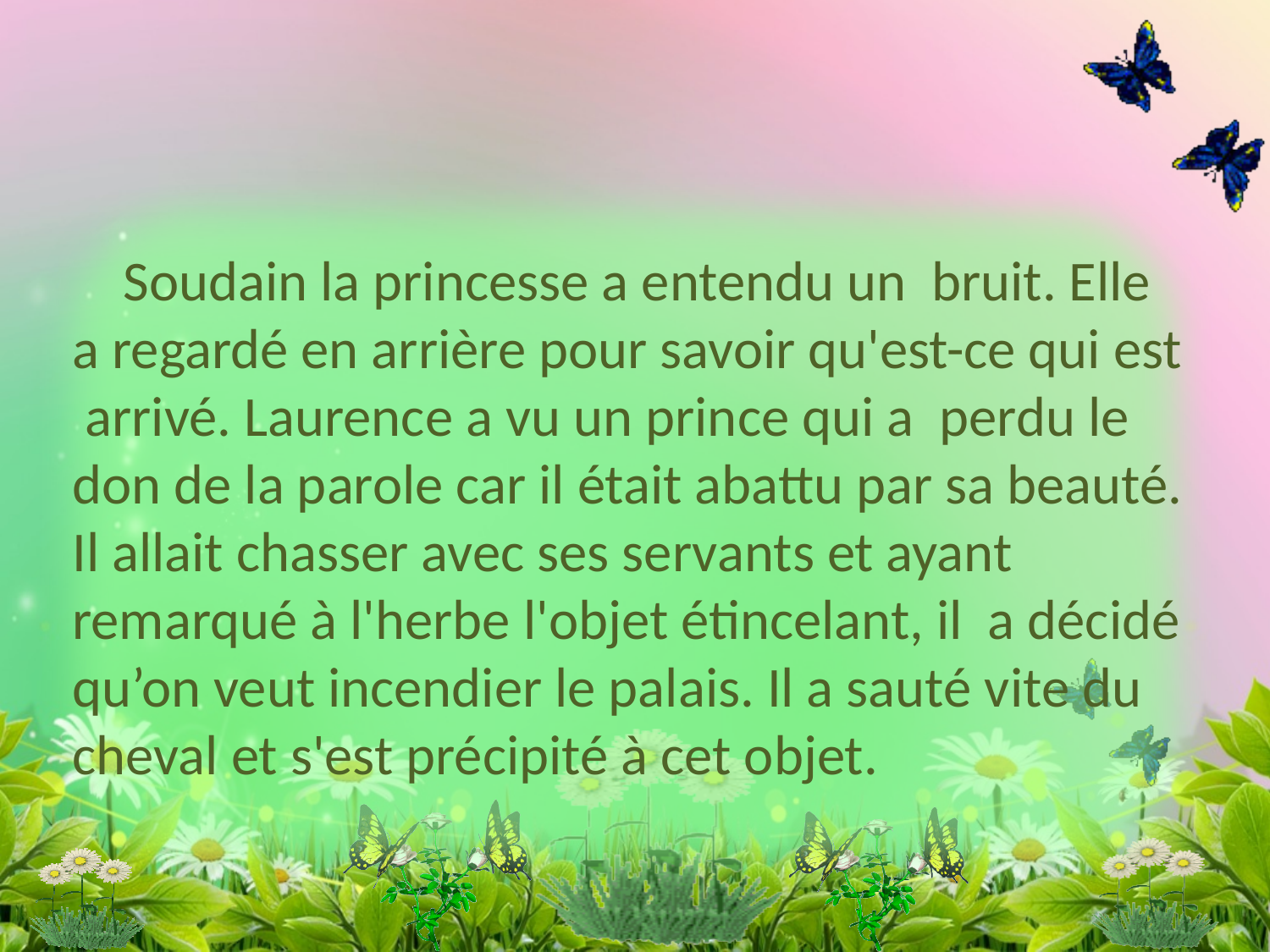

Soudain la princesse a entendu un  bruit. Elle a regardé en arrière pour savoir qu'est-ce qui est  arrivé. Laurence a vu un prince qui a  perdu le don de la parole car il était abattu par sa beauté. Il allait chasser avec ses servants et ayant remarqué à l'herbe l'objet étincelant, il  a décidé qu’on veut incendier le palais. Il a sauté vite du cheval et s'est précipité à cet objet.